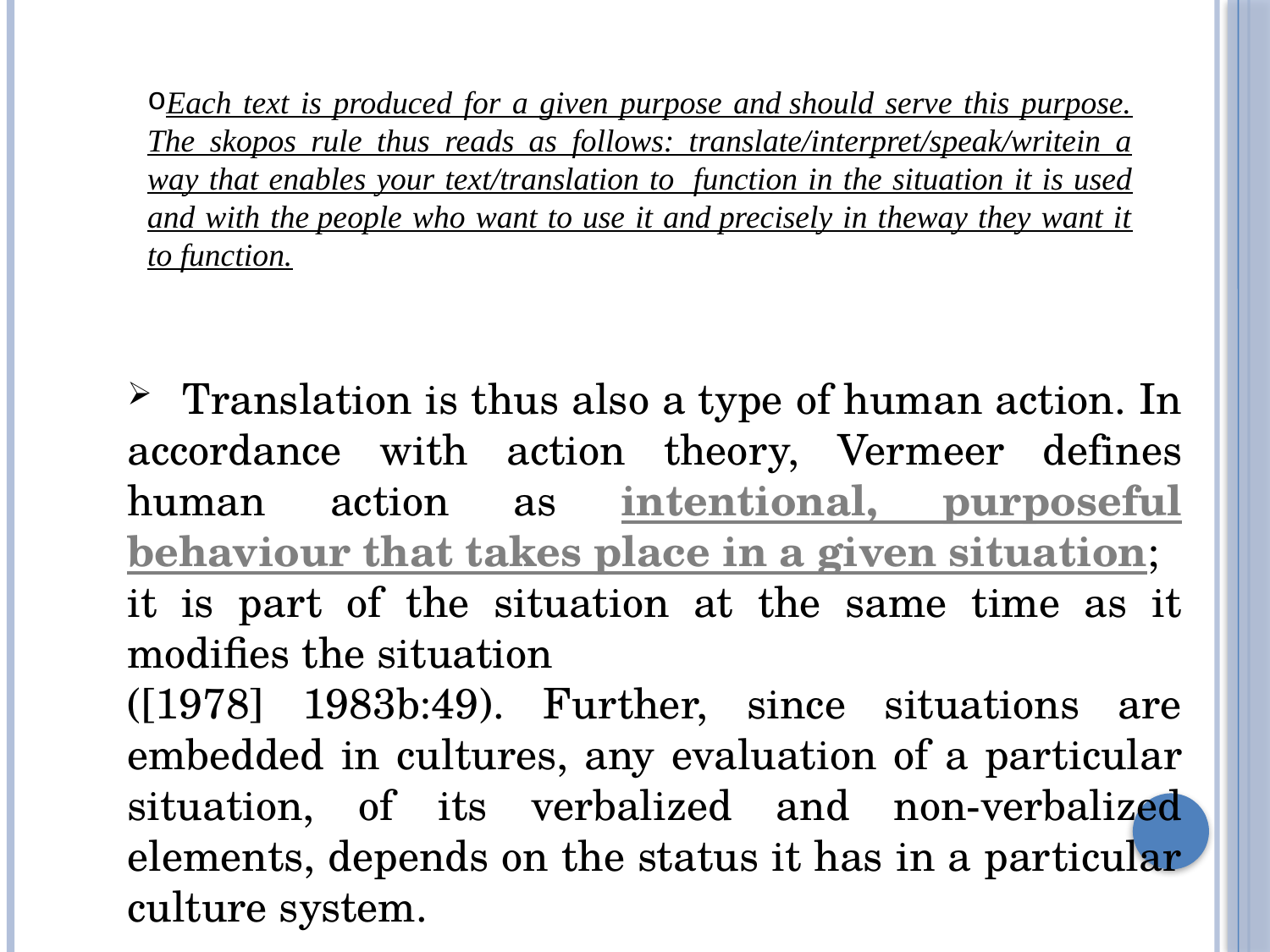

Each text is produced for a given purpose and should serve this purpose. The skopos rule thus reads as follows: translate/interpret/speak/writein a way that enables your text/translation to  function in the situation it is used and with the people who want to use it and precisely in theway they want it to function.

   Translation is thus also a type of human action. In accordance with action theory, Vermeer defines human action as intentional, purposeful behaviour that takes place in a given situation;
it is part of the situation at the same time as it modifies the situation
([1978] 1983b:49). Further, since situations are embedded in cultures, any evaluation of a particular situation, of its verbalized and non-verbalized elements, depends on the status it has in a particular culture system.